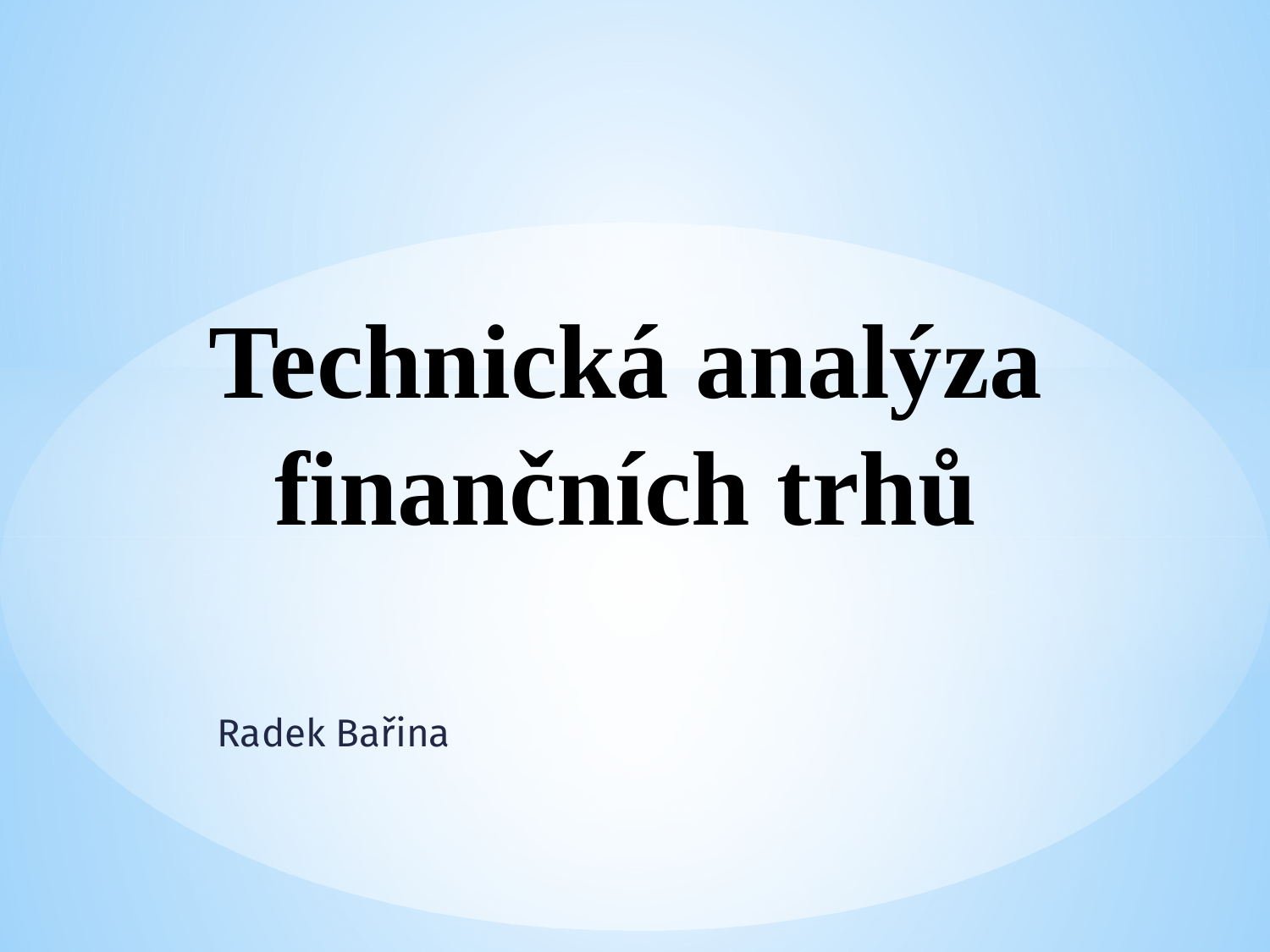

# Technická analýza finančních trhů
Radek Bařina